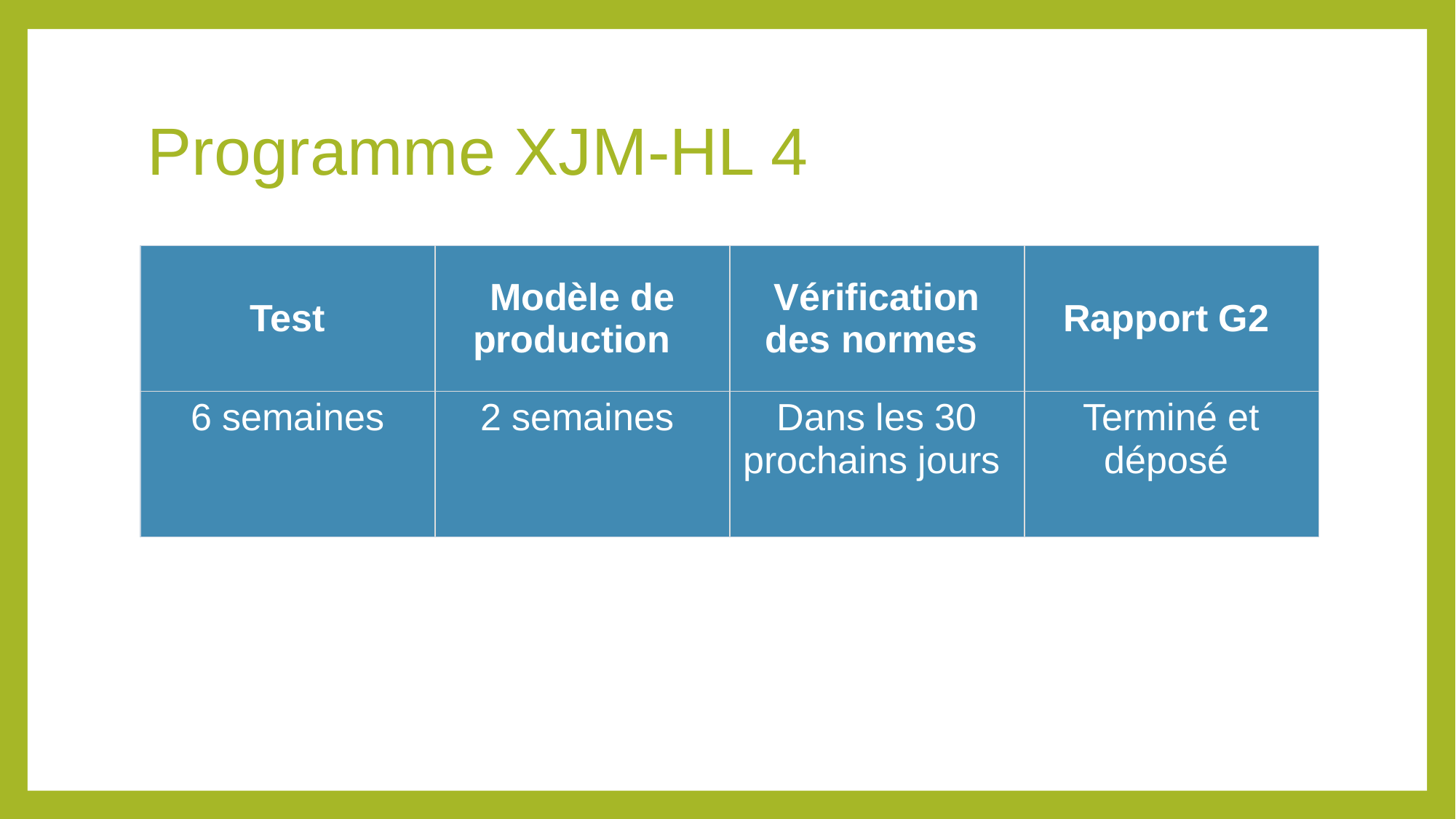

# Programme XJM-HL 4
| Test | Modèle de production | Vérification des normes | Rapport G2 |
| --- | --- | --- | --- |
| 6 semaines | 2 semaines | Dans les 30 prochains jours | Terminé et déposé |